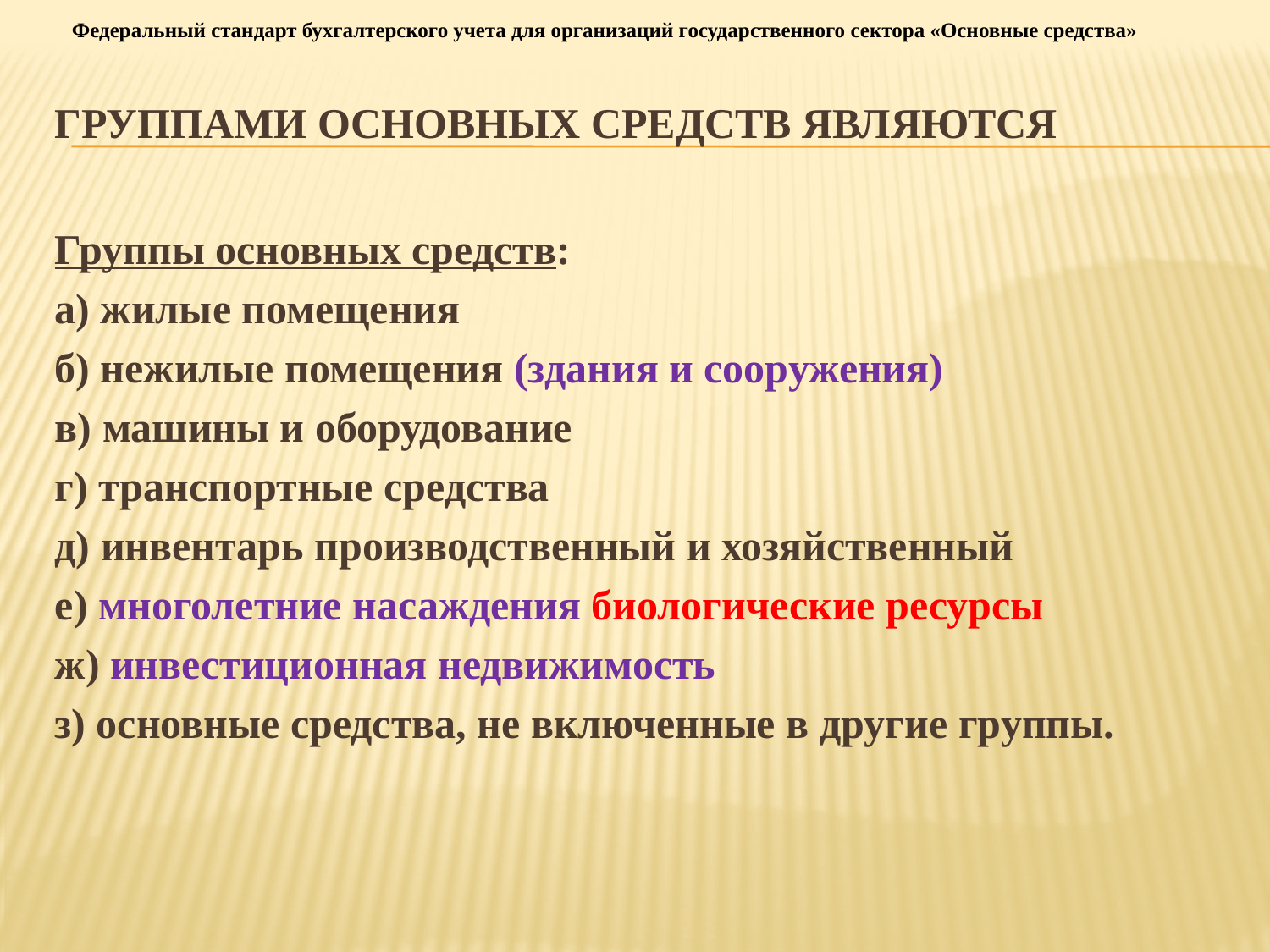

Федеральный стандарт бухгалтерского учета для организаций государственного сектора «Основные средства»
# Группами основных средств являются
Группы основных средств:
а) жилые помещения
б) нежилые помещения (здания и сооружения)
в) машины и оборудование
г) транспортные средства
д) инвентарь производственный и хозяйственный
е) многолетние насаждения биологические ресурсы
ж) инвестиционная недвижимость
з) основные средства, не включенные в другие группы.